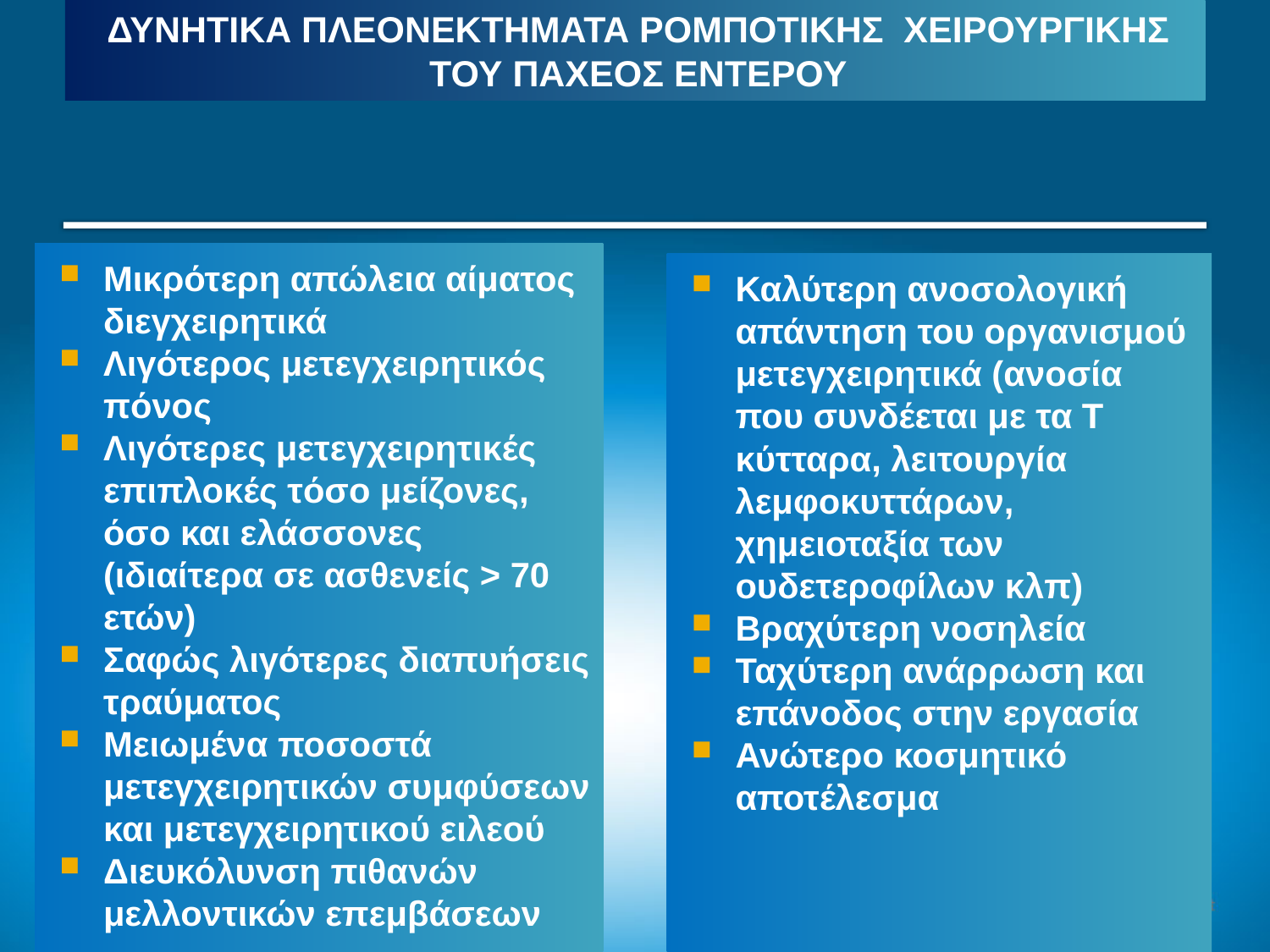

# ΔΥΝΗΤΙΚΑ ΠΛΕΟΝΕΚΤΗΜΑΤΑ ΡΟΜΠΟΤΙΚΗΣ  ΧΕΙΡΟΥΡΓΙΚΗΣ ΤΟΥ ΠΑΧΕΟΣ ΕΝΤΕΡΟΥ
Μικρότερη απώλεια αίματος διεγχειρητικά
Λιγότερος μετεγχειρητικός πόνος
Λιγότερες μετεγχειρητικές επιπλοκές τόσο μείζονες, όσο και ελάσσονες (ιδιαίτερα σε ασθενείς > 70 ετών)
Σαφώς λιγότερες διαπυήσεις τραύματος
Μειωμένα ποσοστά μετεγχειρητικών συμφύσεων και μετεγχειρητικού ειλεού
Διευκόλυνση πιθανών μελλοντικών επεμβάσεων

Καλύτερη ανοσολογική απάντηση του οργανισμού μετεγχειρητικά (ανοσία που συνδέεται με τα Τ κύτταρα, λειτουργία λεμφοκυττάρων, χημειοταξία των ουδετεροφίλων κλπ)
Βραχύτερη νοσηλεία
Ταχύτερη ανάρρωση και επάνοδος στην εργασία
Ανώτερο κοσμητικό αποτέλεσμα